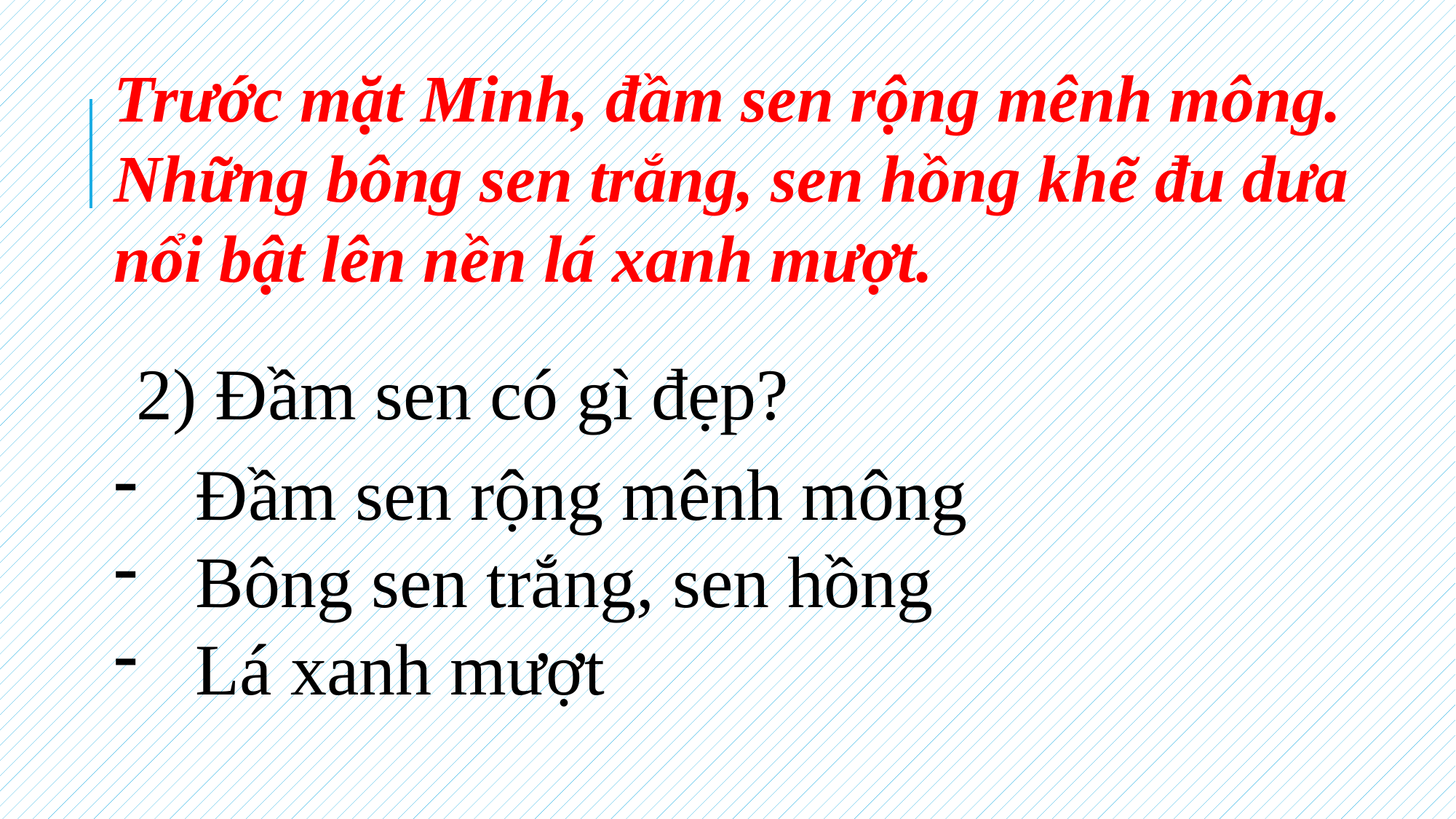

Trước mặt Minh, đầm sen rộng mênh mông. Những bông sen trắng, sen hồng khẽ đu dưa nổi bật lên nền lá xanh mượt.
2) Đầm sen có gì đẹp?
Đầm sen rộng mênh mông
Bông sen trắng, sen hồng
Lá xanh mượt